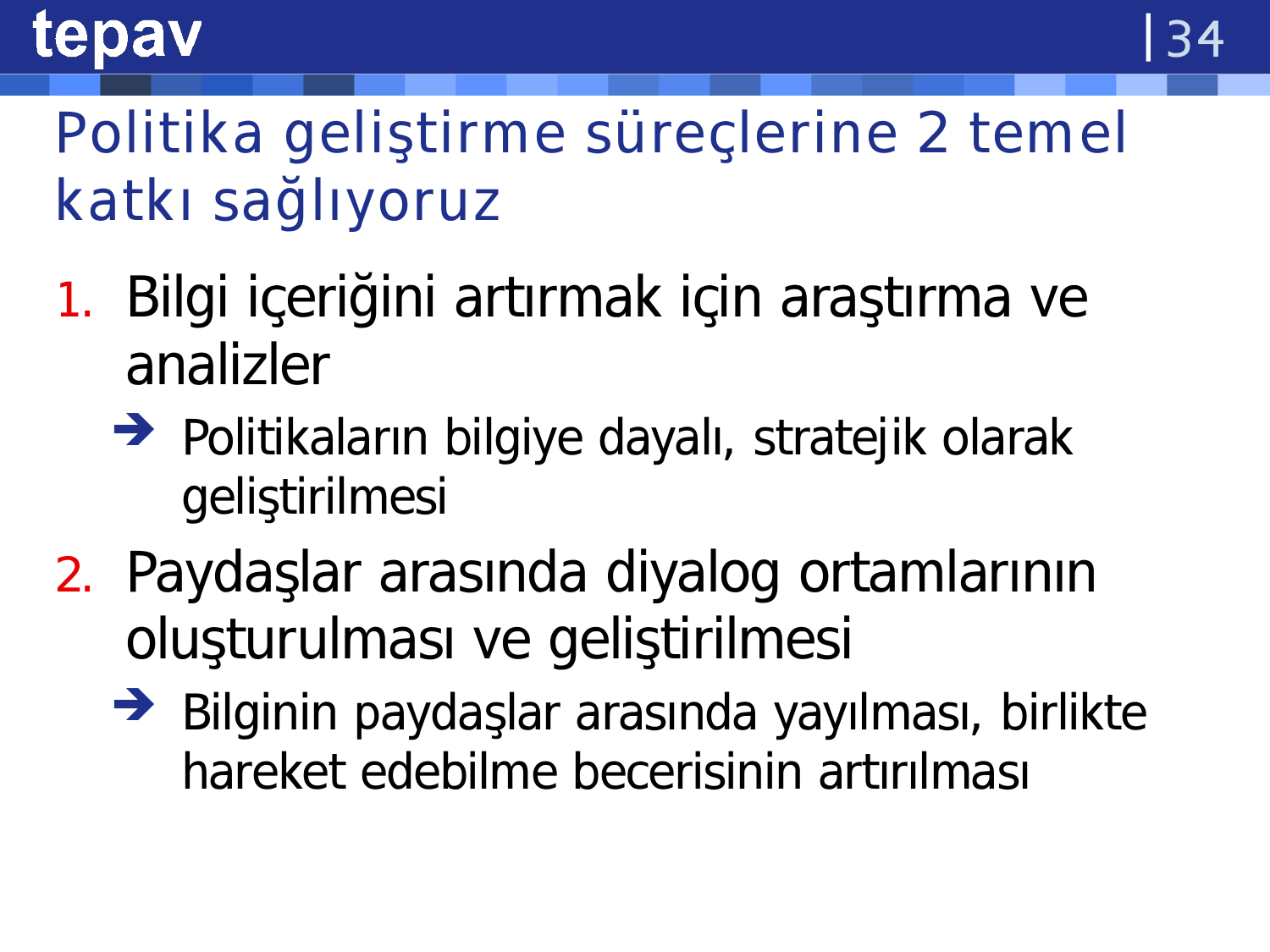

34
# Politika geliştirme süreçlerine 2 temel katkı sağlıyoruz
Bilgi içeriğini artırmak için araştırma ve analizler
Politikaların bilgiye dayalı, stratejik olarak geliştirilmesi
Paydaşlar arasında diyalog ortamlarının oluşturulması ve geliştirilmesi
Bilginin paydaşlar arasında yayılması, birlikte hareket edebilme becerisinin artırılması